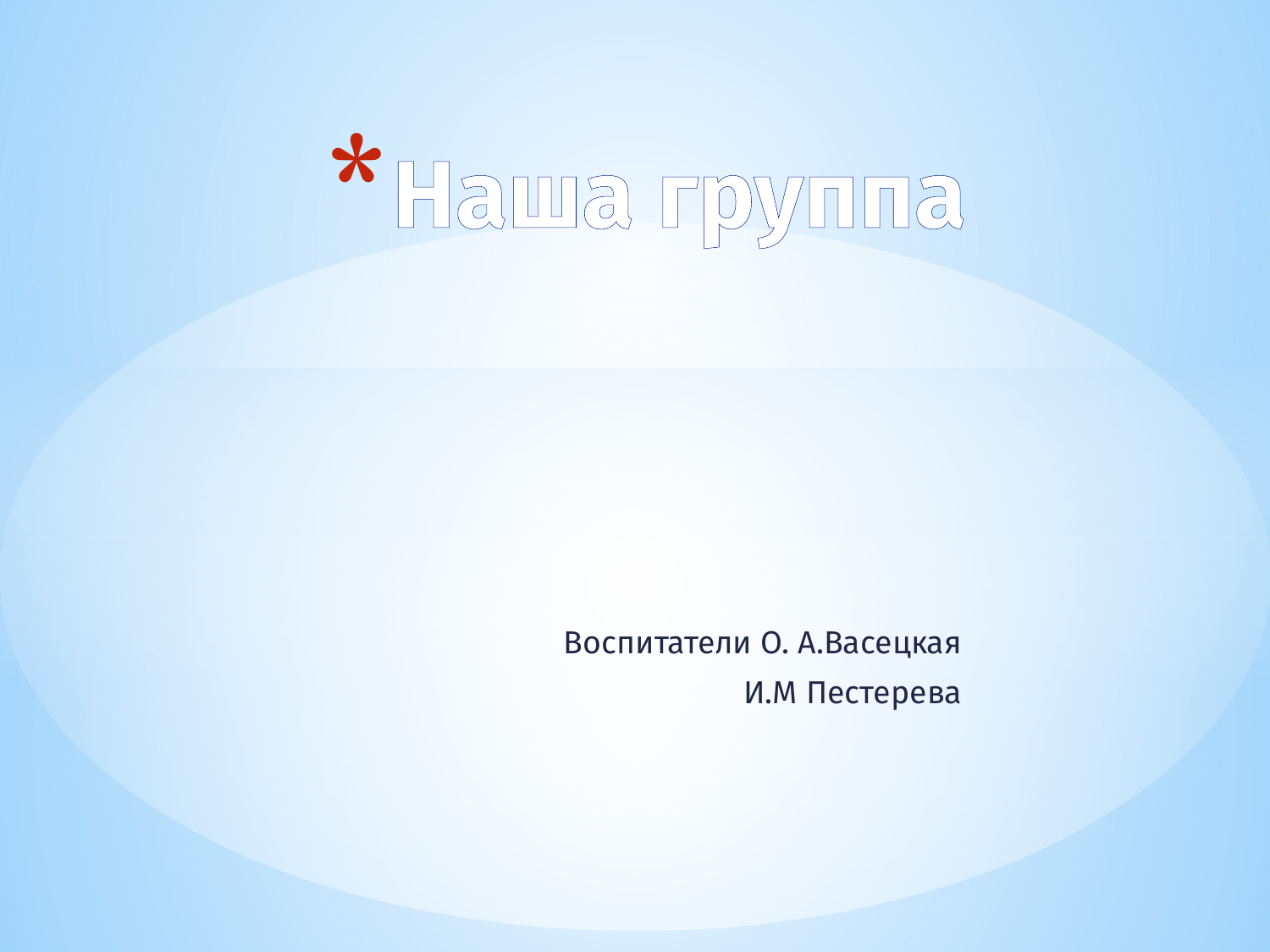

# Наша группа
Воспитатели О. А.Васецкая
И.М Пестерева